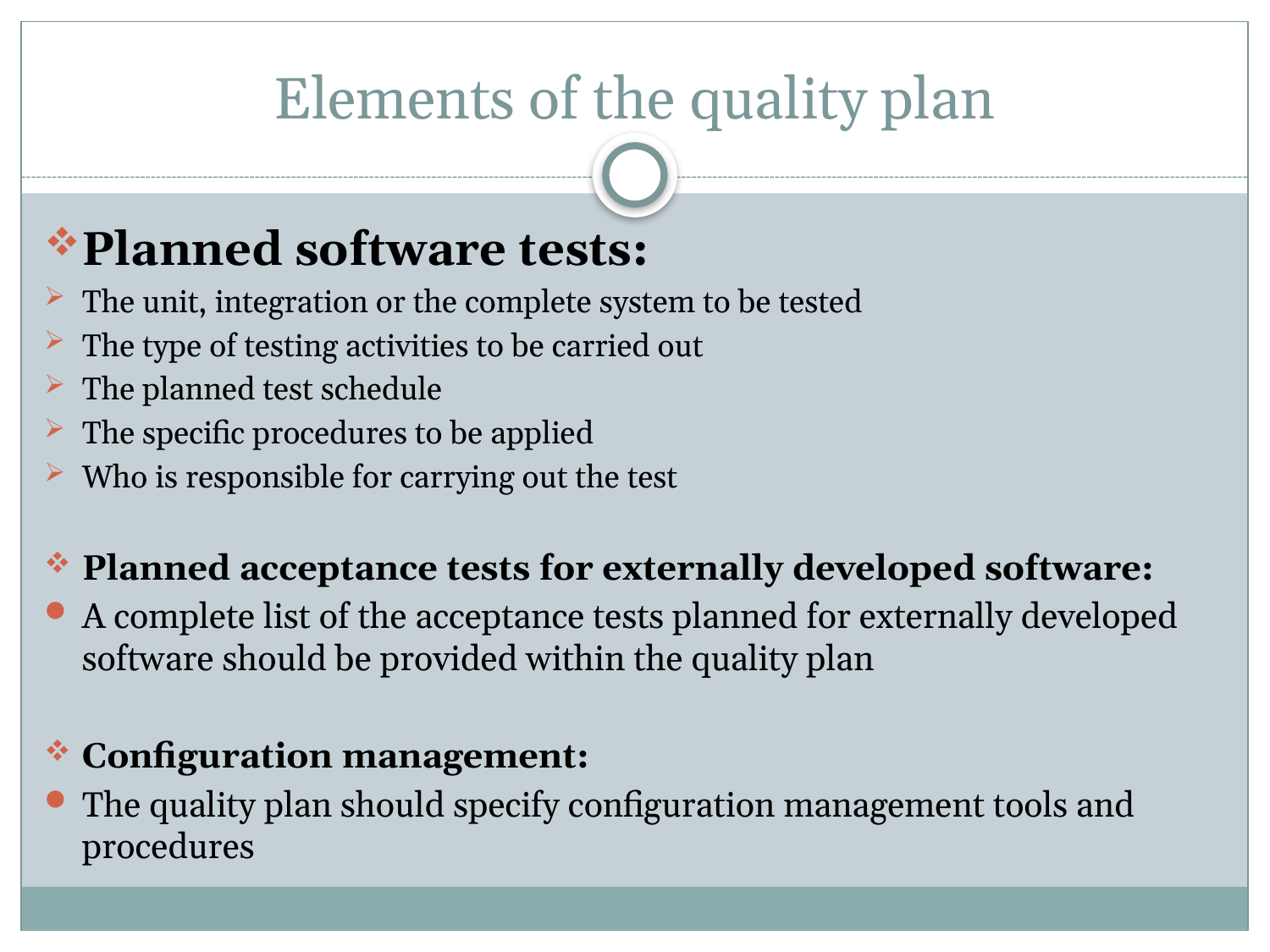

# Elements of the quality plan
Planned software tests:
The unit, integration or the complete system to be tested
The type of testing activities to be carried out
The planned test schedule
The specific procedures to be applied
Who is responsible for carrying out the test

Planned acceptance tests for externally developed software:
A complete list of the acceptance tests planned for externally developed software should be provided within the quality plan

Configuration management:
The quality plan should specify configuration management tools and procedures